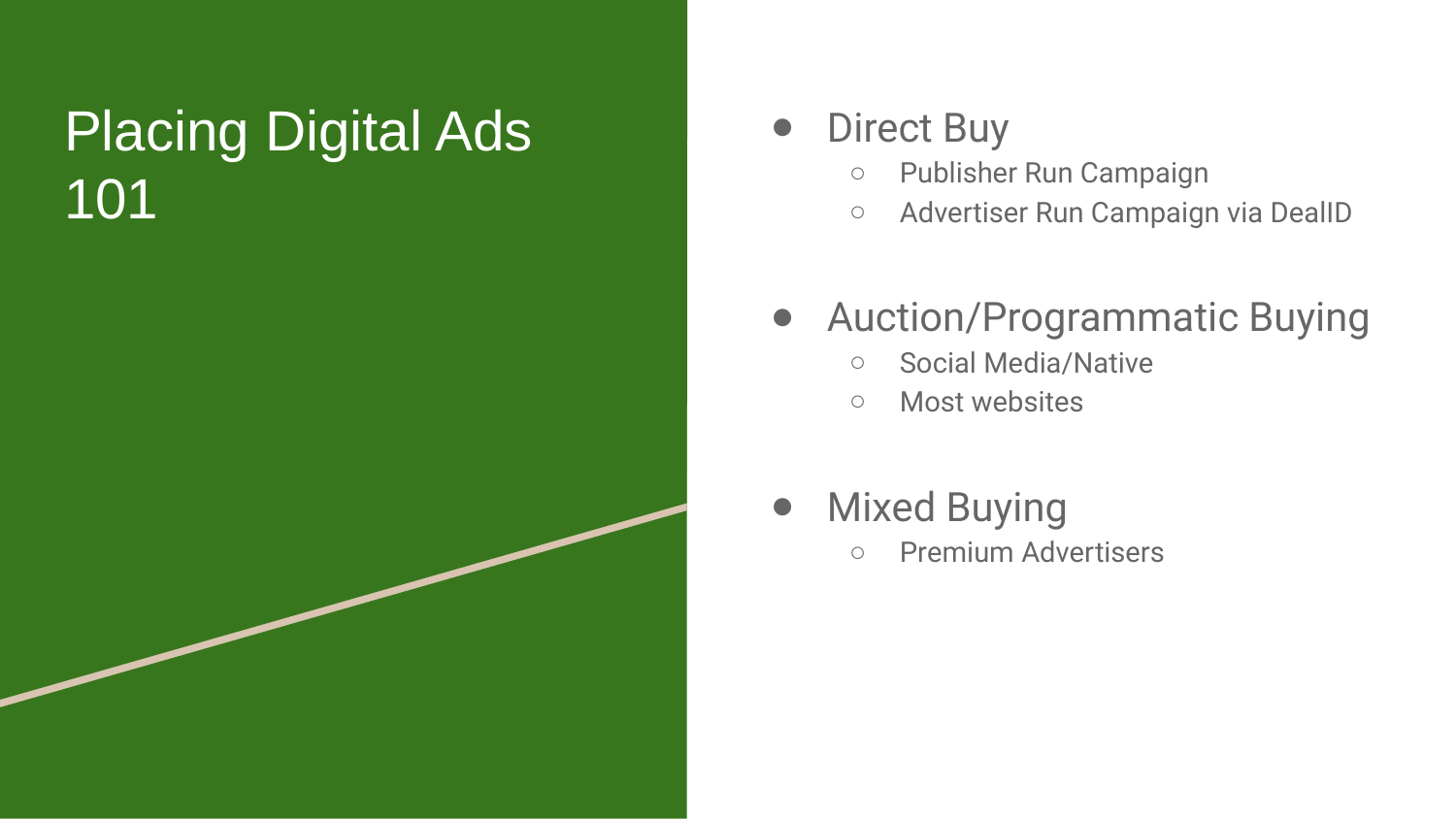

# Placing Digital Ads 101
Direct Buy
Publisher Run Campaign
Advertiser Run Campaign via DealID

Auction/Programmatic Buying
Social Media/Native
Most websites

Mixed Buying
Premium Advertisers